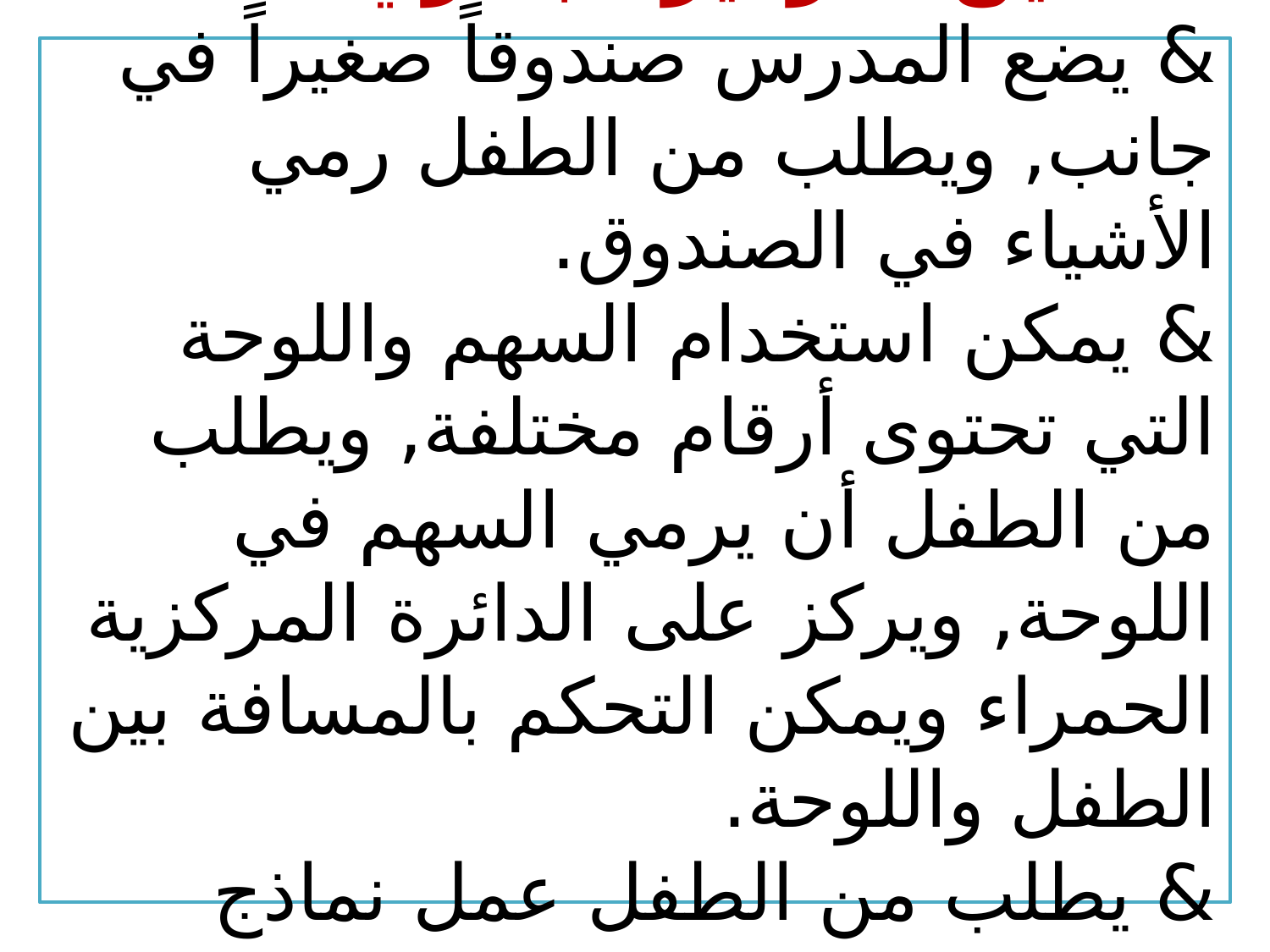

# تحسين التركيز البصري: & يضع المدرس صندوقاً صغيراً في جانب, ويطلب من الطفل رمي الأشياء في الصندوق. & يمكن استخدام السهم واللوحة التي تحتوى أرقام مختلفة, ويطلب من الطفل أن يرمي السهم في اللوحة, ويركز على الدائرة المركزية الحمراء ويمكن التحكم بالمسافة بين الطفل واللوحة. & يطلب من الطفل عمل نماذج تحتاج إلى تركيز لنماذج جاهزة.